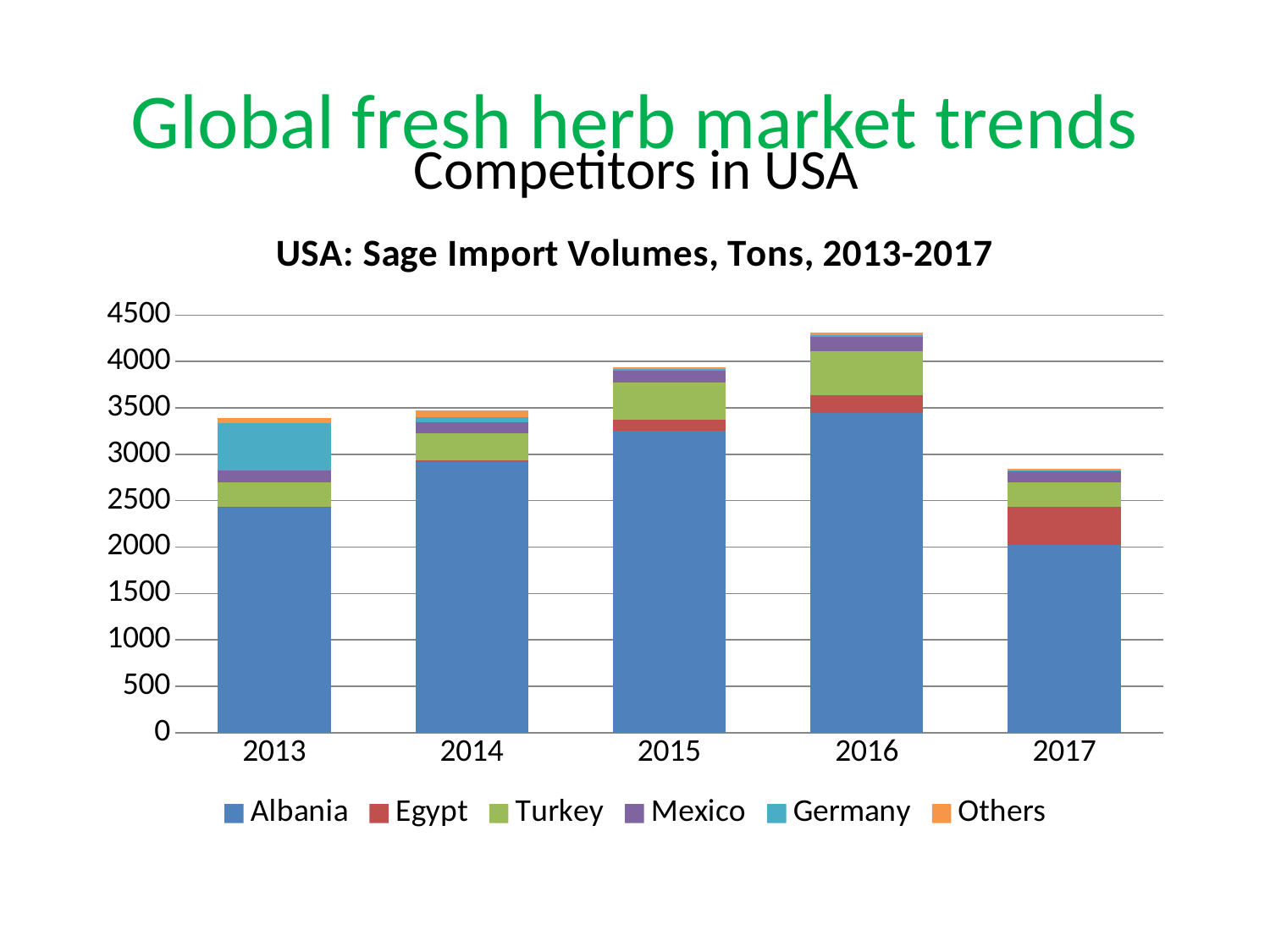

# Global fresh herb market trends
Competitors in USA

### Chart: USA: Sage Import Volumes, Tons, 2013-2017

| Category | Albania | Egypt | Turkey | Mexico | Germany | Others |
|---|---|---|---|---|---|---|
| 2013 | 2432.504 | 4.756 | 260.331 | 125.74 | 513.288 | 50.269 |
| 2014 | 2920.173 | 12.253 | 297.392 | 110.859 | 60.747 | 67.08 |
| 2015 | 3258.635 | 118.224 | 392.403 | 132.75 | 17.181 | 19.745 |
| 2016 | 3445.413 | 195.255 | 466.27 | 161.361 | 19.628 | 26.712 |
| 2017 | 2023.962 | 413.279 | 263.653 | 123.492 | 4.767 | 14.089 |